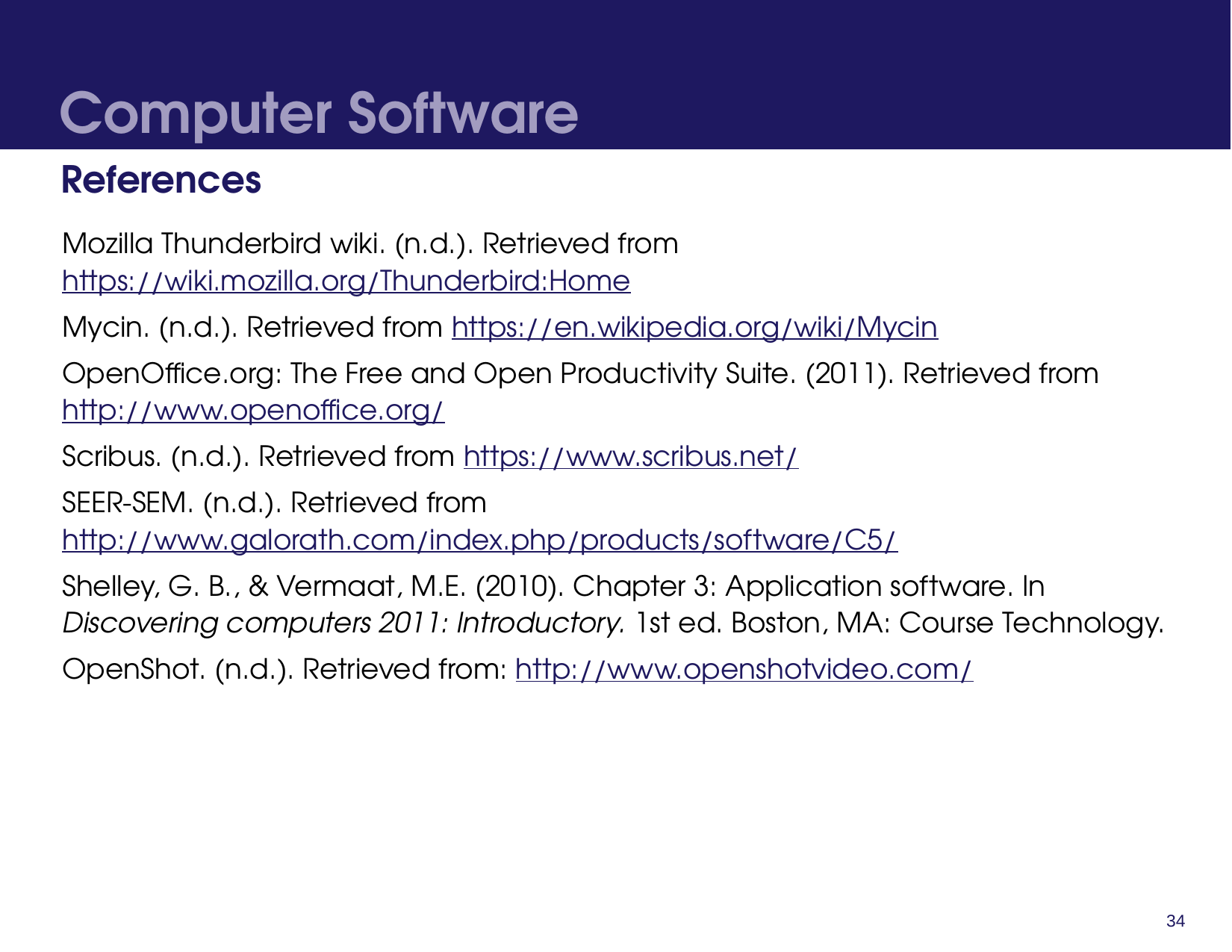

# Computer Software
References
Mozilla Thunderbird wiki. (n.d.). Retrieved from https://wiki.mozilla.org/Thunderbird:Home
Mycin. (n.d.). Retrieved from https://en.wikipedia.org/wiki/Mycin
OpenOffice.org: The Free and Open Productivity Suite. (2011). Retrieved from http://www.openoffice.org/
Scribus. (n.d.). Retrieved from https://www.scribus.net/
SEER-SEM. (n.d.). Retrieved from http://www.galorath.com/index.php/products/software/C5/
Shelley, G. B., & Vermaat, M.E. (2010). Chapter 3: Application software. In Discovering computers 2011: Introductory. 1st ed. Boston, MA: Course Technology.
OpenShot. (n.d.). Retrieved from: http://www.openshotvideo.com/

34